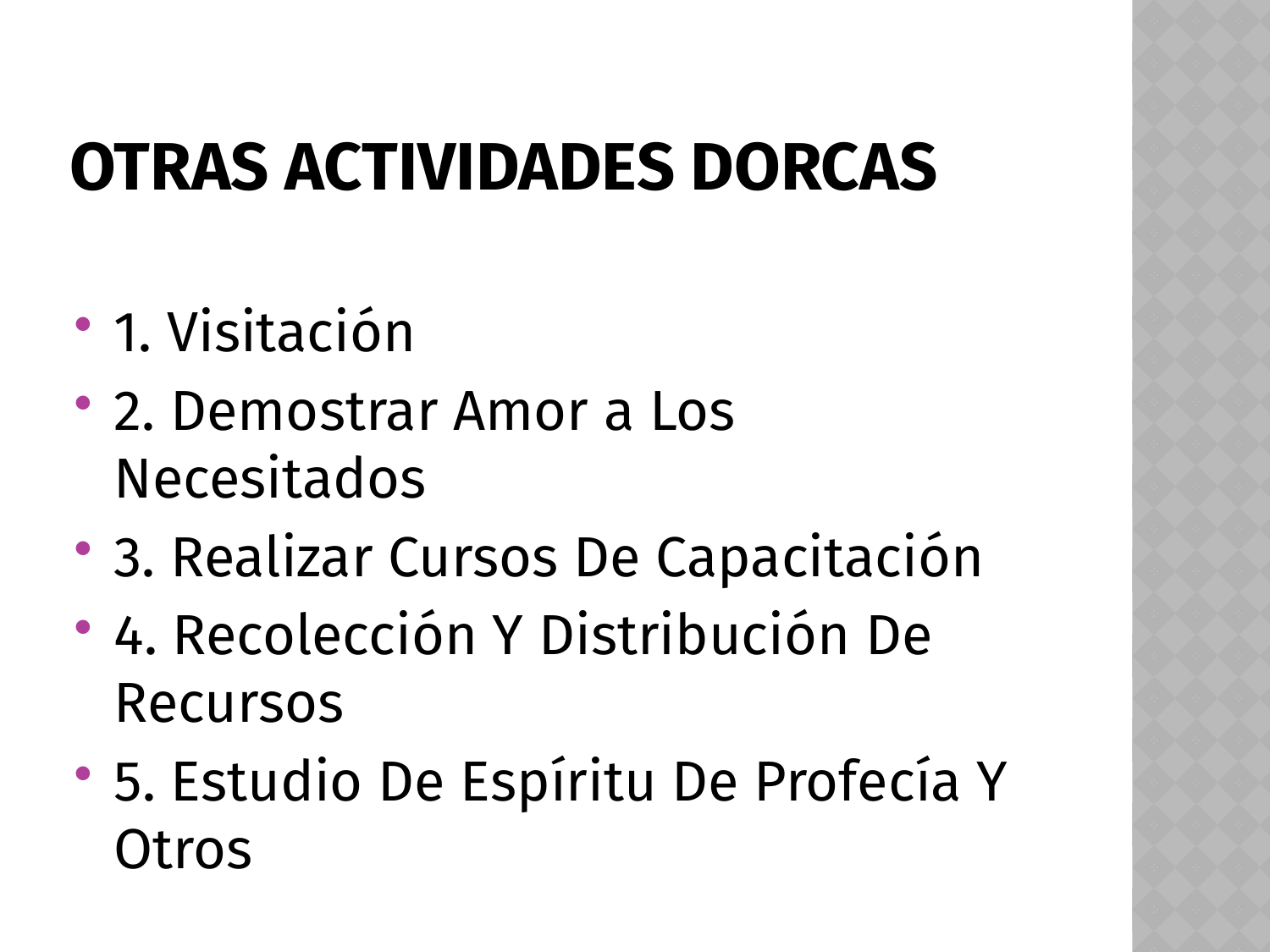

# Otras Actividades Dorcas

1. Visitación
2. Demostrar Amor a Los Necesitados
3. Realizar Cursos De Capacitación
4. Recolección Y Distribución De Recursos
5. Estudio De Espíritu De Profecía Y Otros